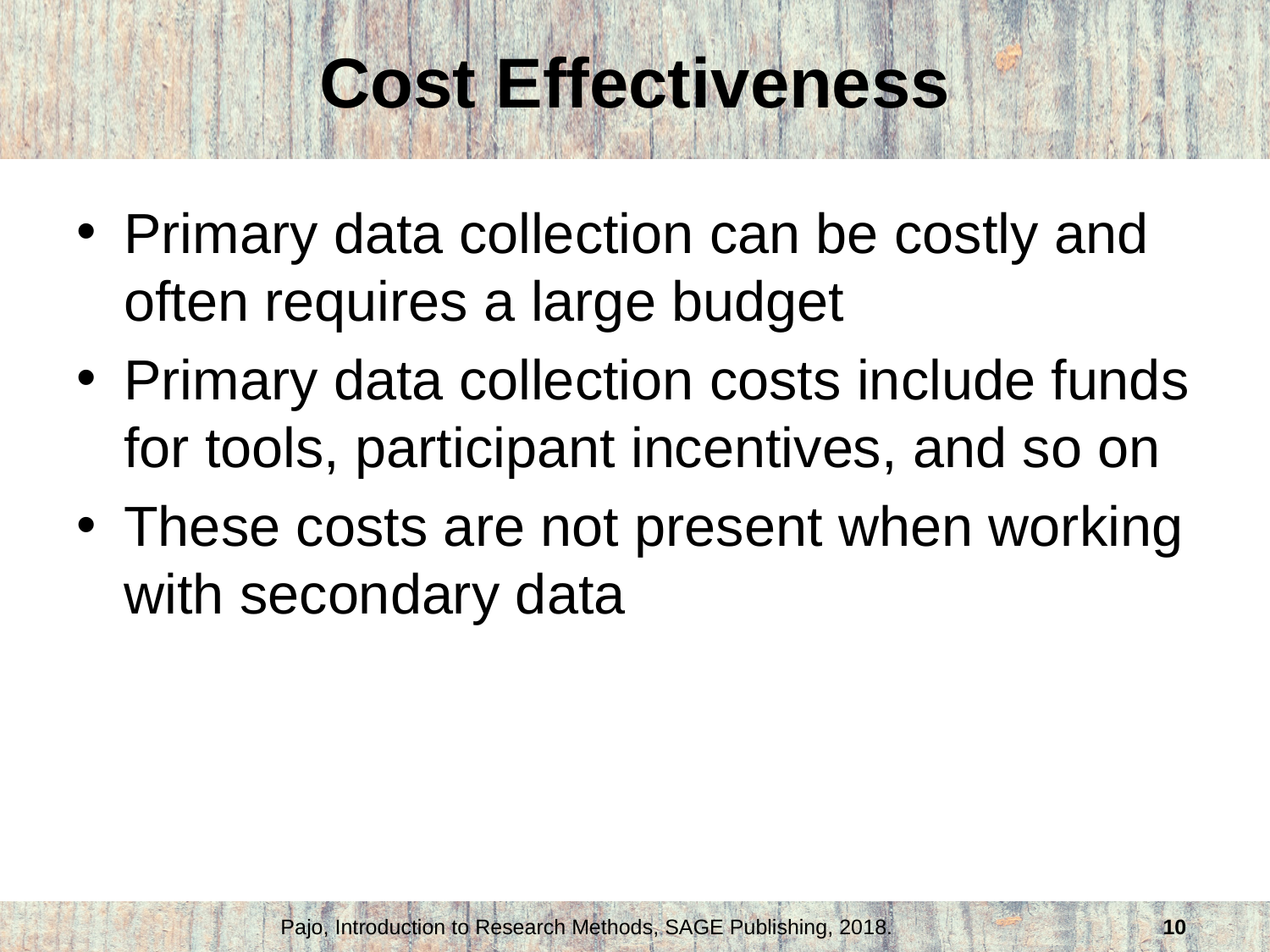

# Cost Effectiveness
Primary data collection can be costly and often requires a large budget
Primary data collection costs include funds for tools, participant incentives, and so on
These costs are not present when working with secondary data
Pajo, Introduction to Research Methods, SAGE Publishing, 2018.
10